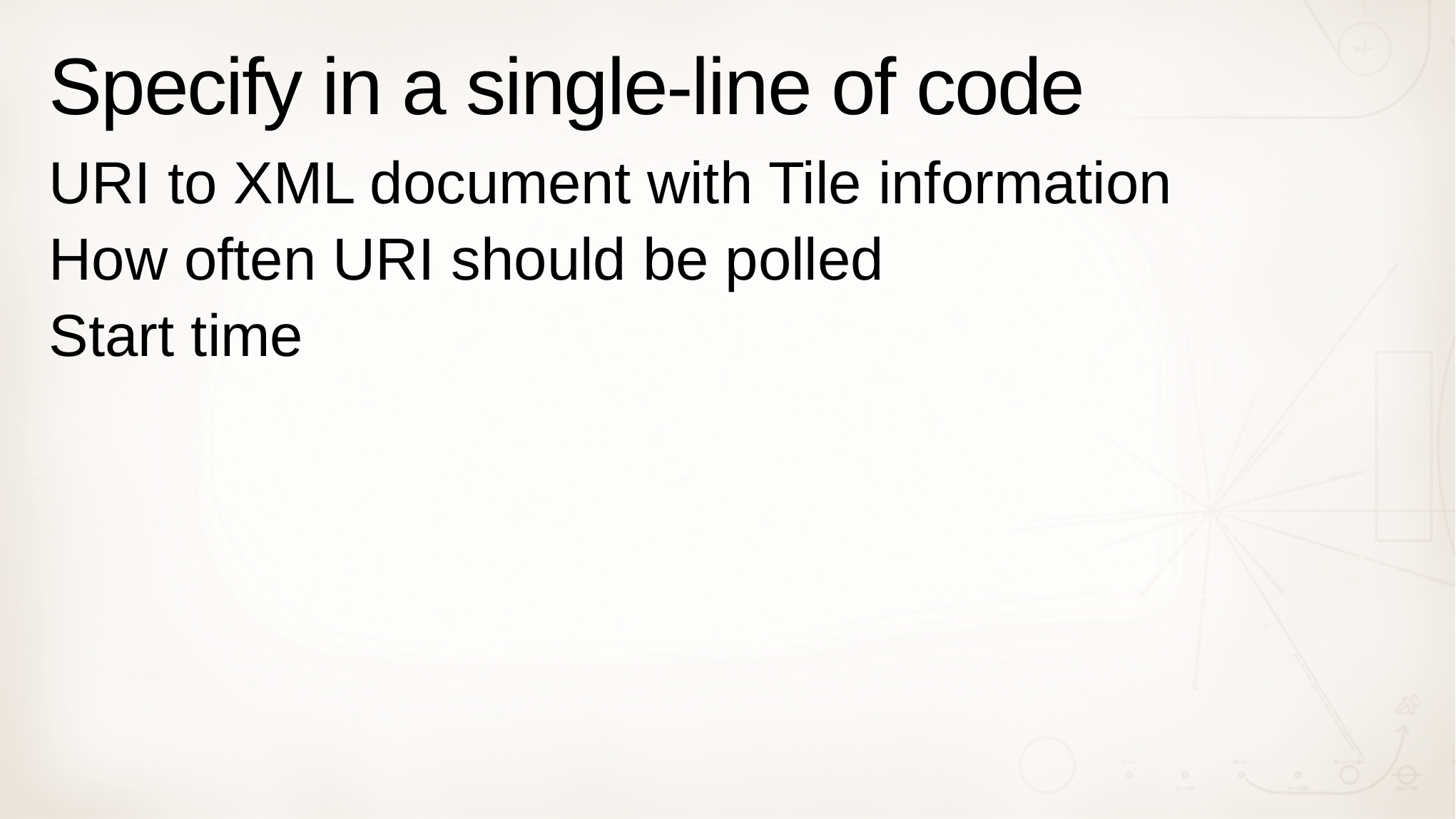

# Specify in a single-line of code
URI to XML document with Tile information
How often URI should be polled
Start time